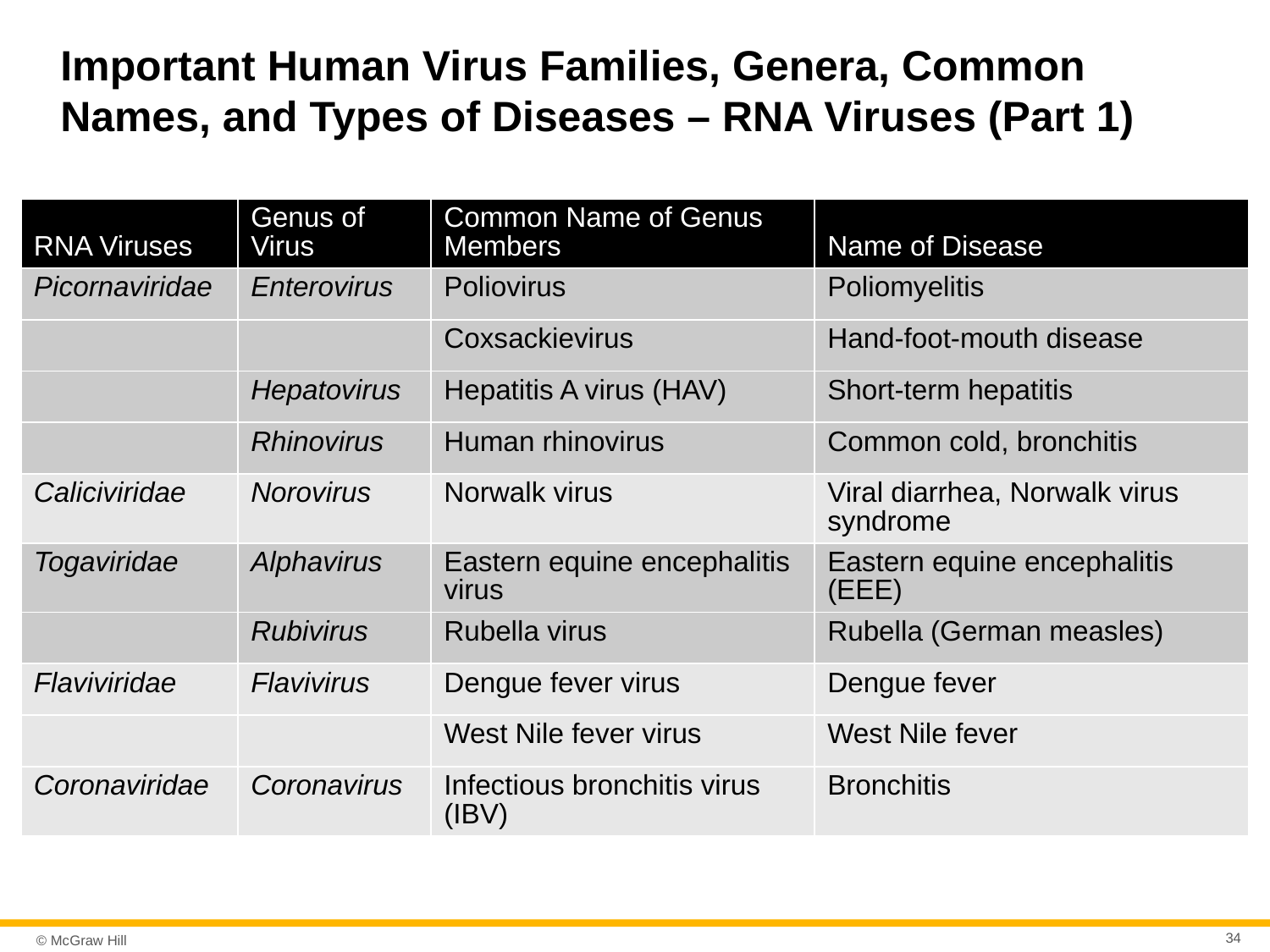

# Important Human Virus Families, Genera, Common Names, and Types of Diseases – RNA Viruses (Part 1)
| RNA Viruses | Genus of Virus | Common Name of Genus Members | Name of Disease |
| --- | --- | --- | --- |
| Picornaviridae | Enterovirus | Poliovirus | Poliomyelitis |
| Picornaviridae | Enterovirus | Coxsackievirus | Hand-foot-mouth disease |
| Picornaviridae | Hepatovirus | Hepatitis A virus (HAV) | Short-term hepatitis |
| Picornaviridae | Rhinovirus | Human rhinovirus | Common cold, bronchitis |
| Caliciviridae | Norovirus | Norwalk virus | Viral diarrhea, Norwalk virus syndrome |
| Togaviridae | Alphavirus | Eastern equine encephalitis virus | Eastern equine encephalitis (EEE) |
| Togaviridae | Rubivirus | Rubella virus | Rubella (German measles) |
| Flaviviridae | Flavivirus | Dengue fever virus | Dengue fever |
| Flaviviridae | Flavivirus | West Nile fever virus | West Nile fever |
| Coronaviridae | Coronavirus | Infectious bronchitis virus (IBV) | Bronchitis |